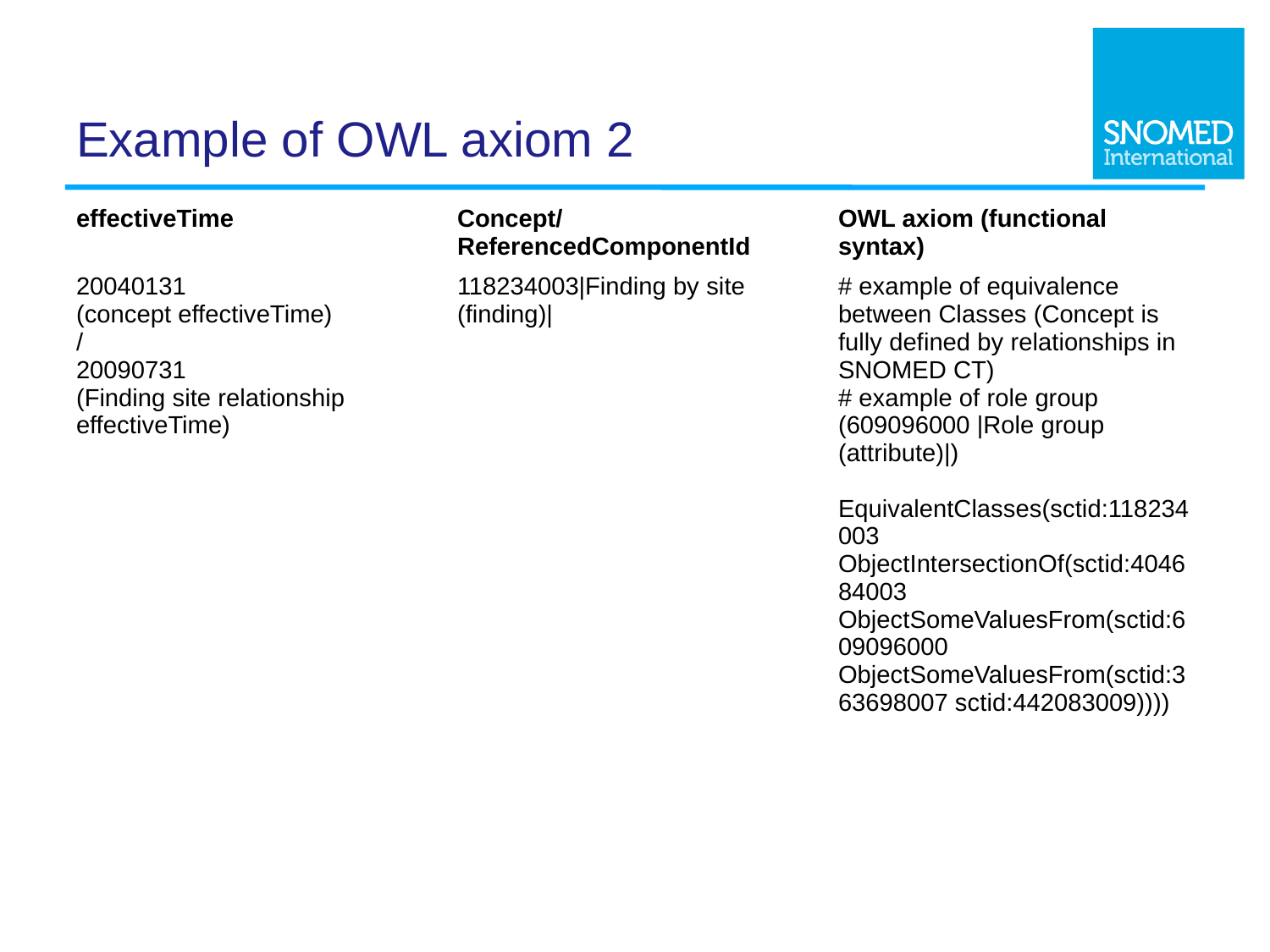

# Example of OWL axiom 2
| effectiveTime | Concept/ReferencedComponentId | OWL axiom (functional syntax) |
| --- | --- | --- |
| 20040131 (concept effectiveTime) / 20090731 (Finding site relationship effectiveTime) | 118234003|Finding by site (finding)| | # example of equivalence between Classes (Concept is fully defined by relationships in SNOMED CT) # example of role group (609096000 |Role group (attribute)|) EquivalentClasses(sctid:118234003 ObjectIntersectionOf(sctid:404684003 ObjectSomeValuesFrom(sctid:609096000 ObjectSomeValuesFrom(sctid:363698007 sctid:442083009)))) |